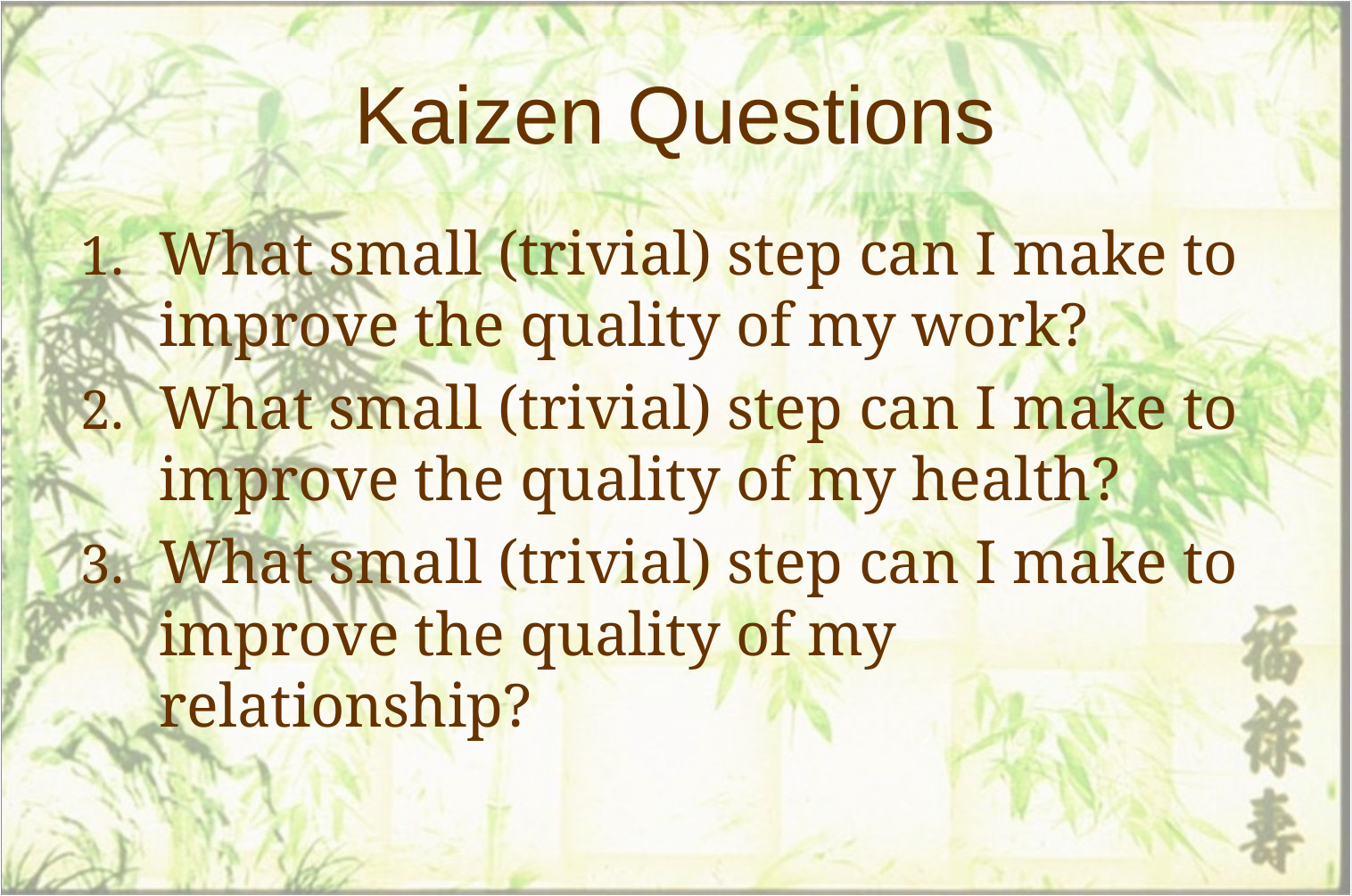

# Kaizen Questions
What small (trivial) step can I make to improve the quality of my work?
What small (trivial) step can I make to improve the quality of my health?
What small (trivial) step can I make to improve the quality of my relationship?